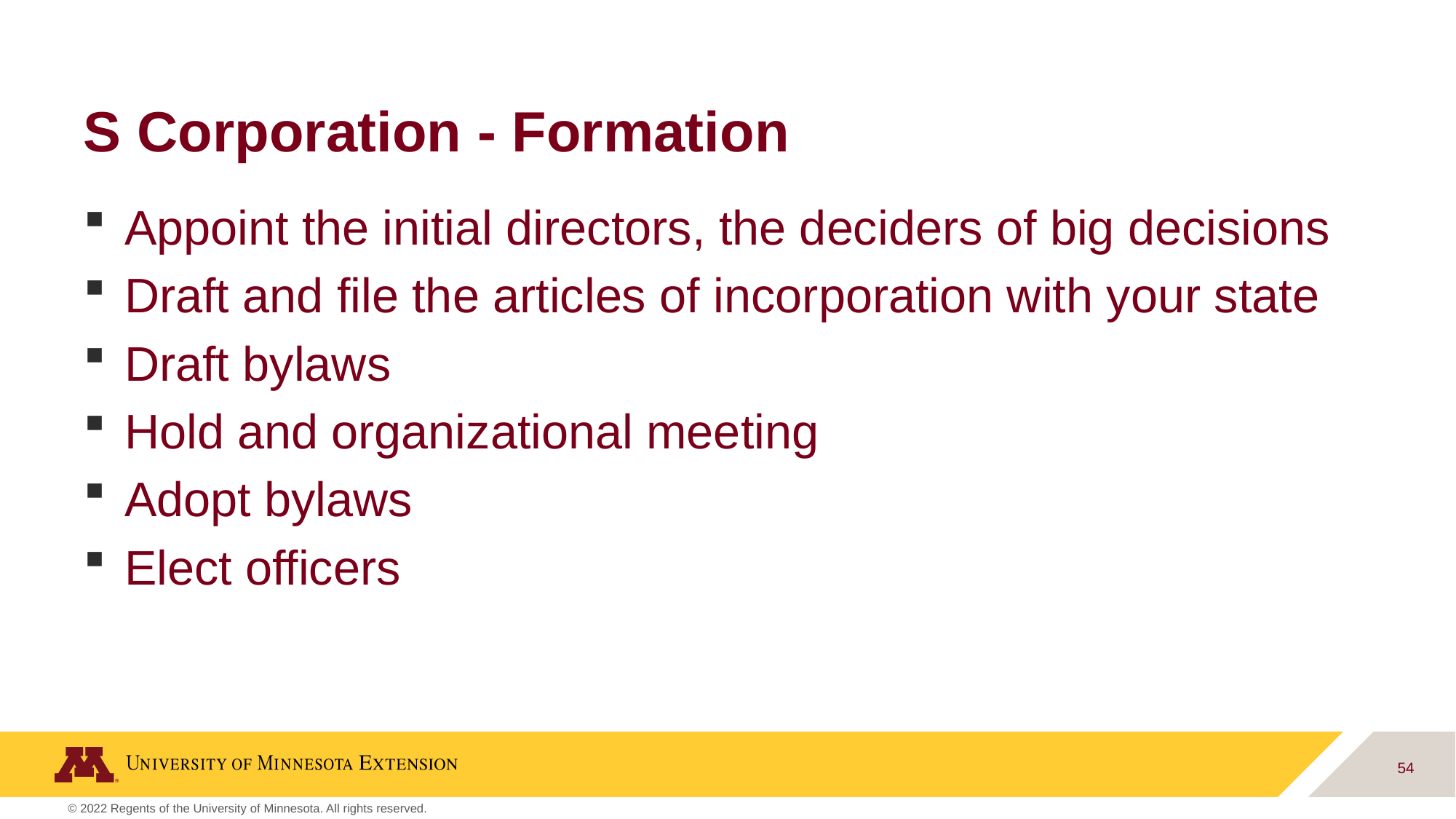

# S Corporation - Formation
Appoint the initial directors, the deciders of big decisions
Draft and file the articles of incorporation with your state
Draft bylaws
Hold and organizational meeting
Adopt bylaws
Elect officers